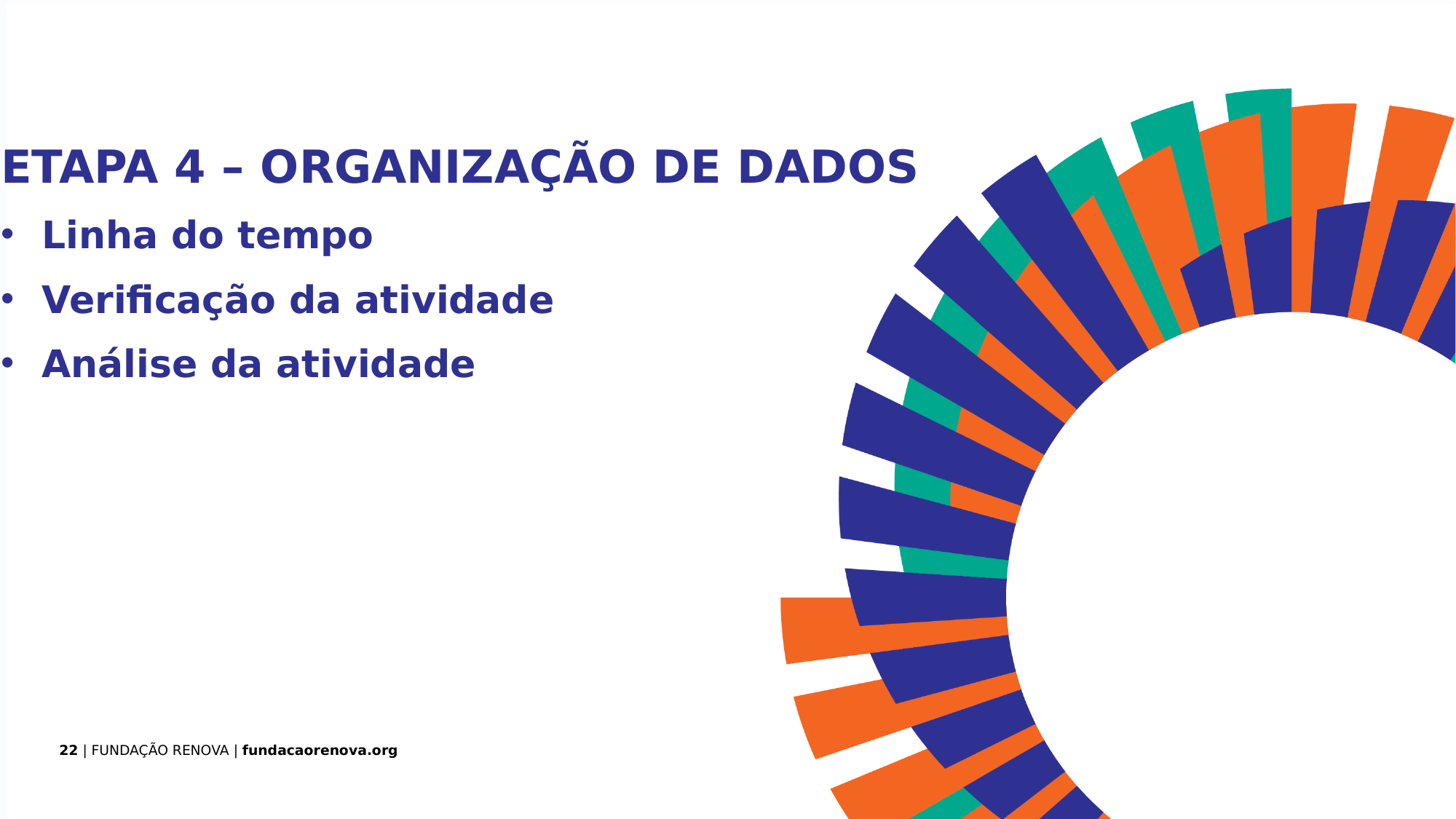

ETAPA 4 – ORGANIZAÇÃO DE DADOS
Linha do tempo
Verificação da atividade
Análise da atividade